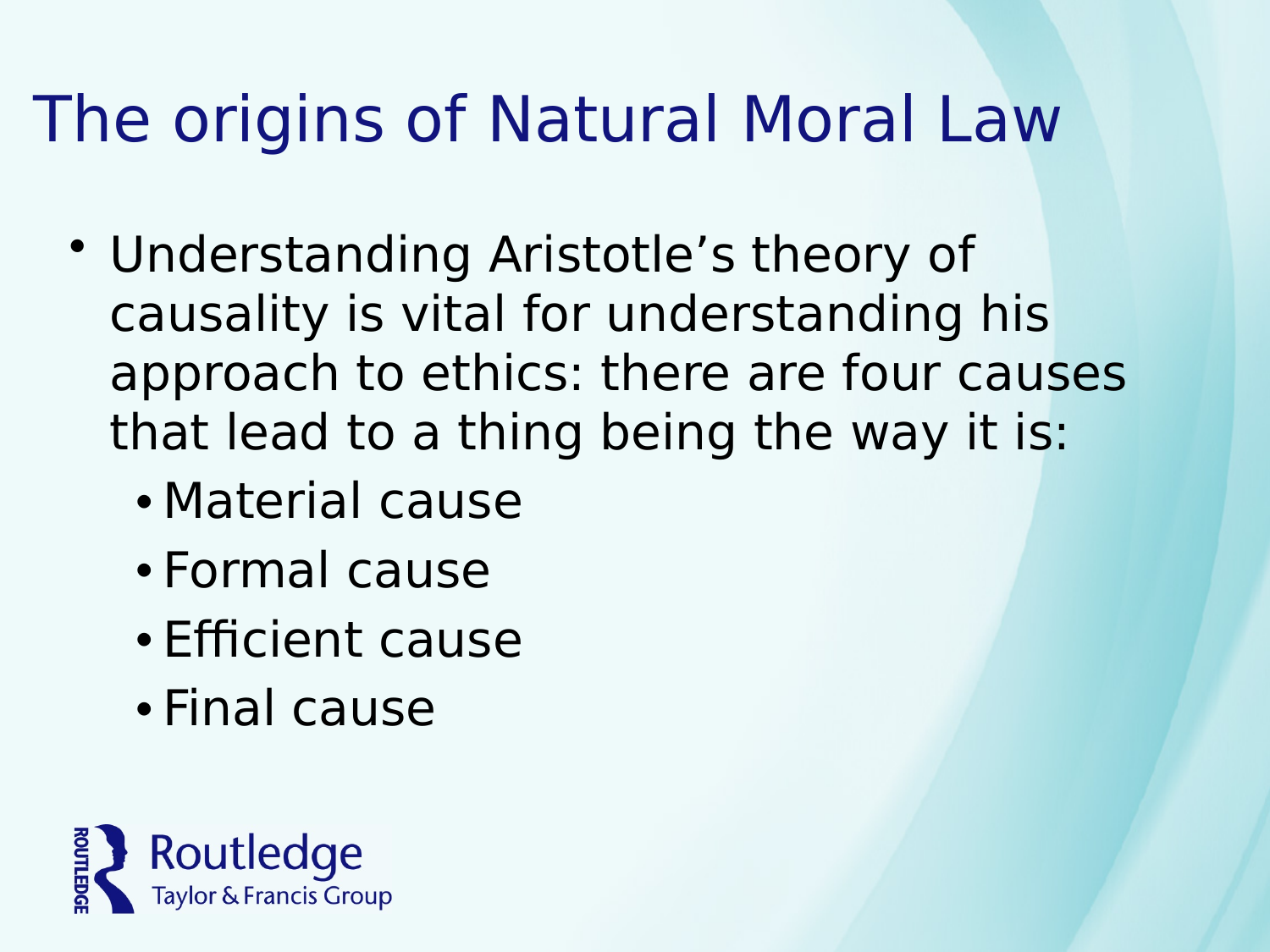

# The origins of Natural Moral Law
Understanding Aristotle’s theory of causality is vital for understanding his approach to ethics: there are four causes that lead to a thing being the way it is:
Material cause
Formal cause
Efficient cause
Final cause